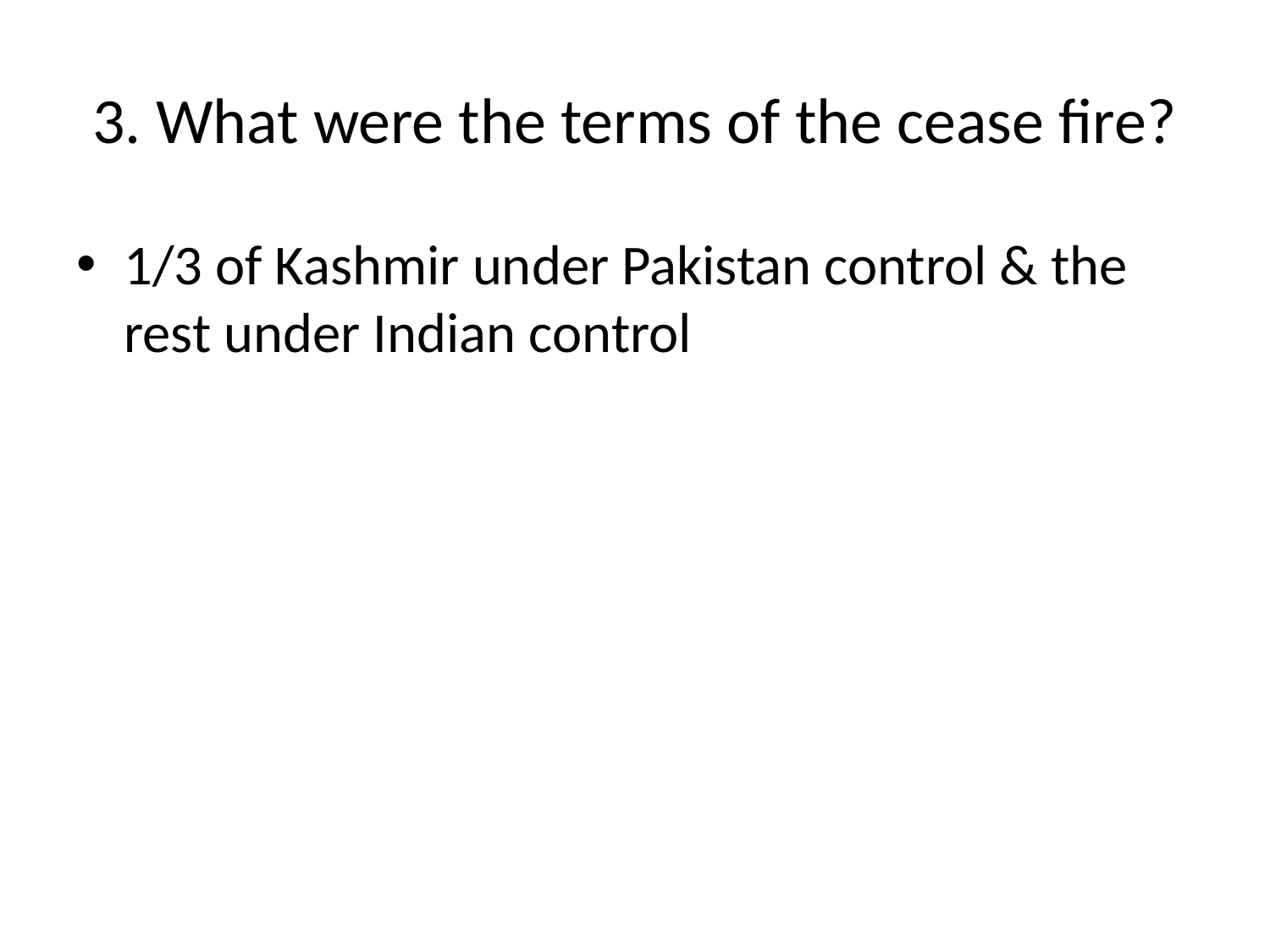

# 3. What were the terms of the cease fire?
1/3 of Kashmir under Pakistan control & the rest under Indian control